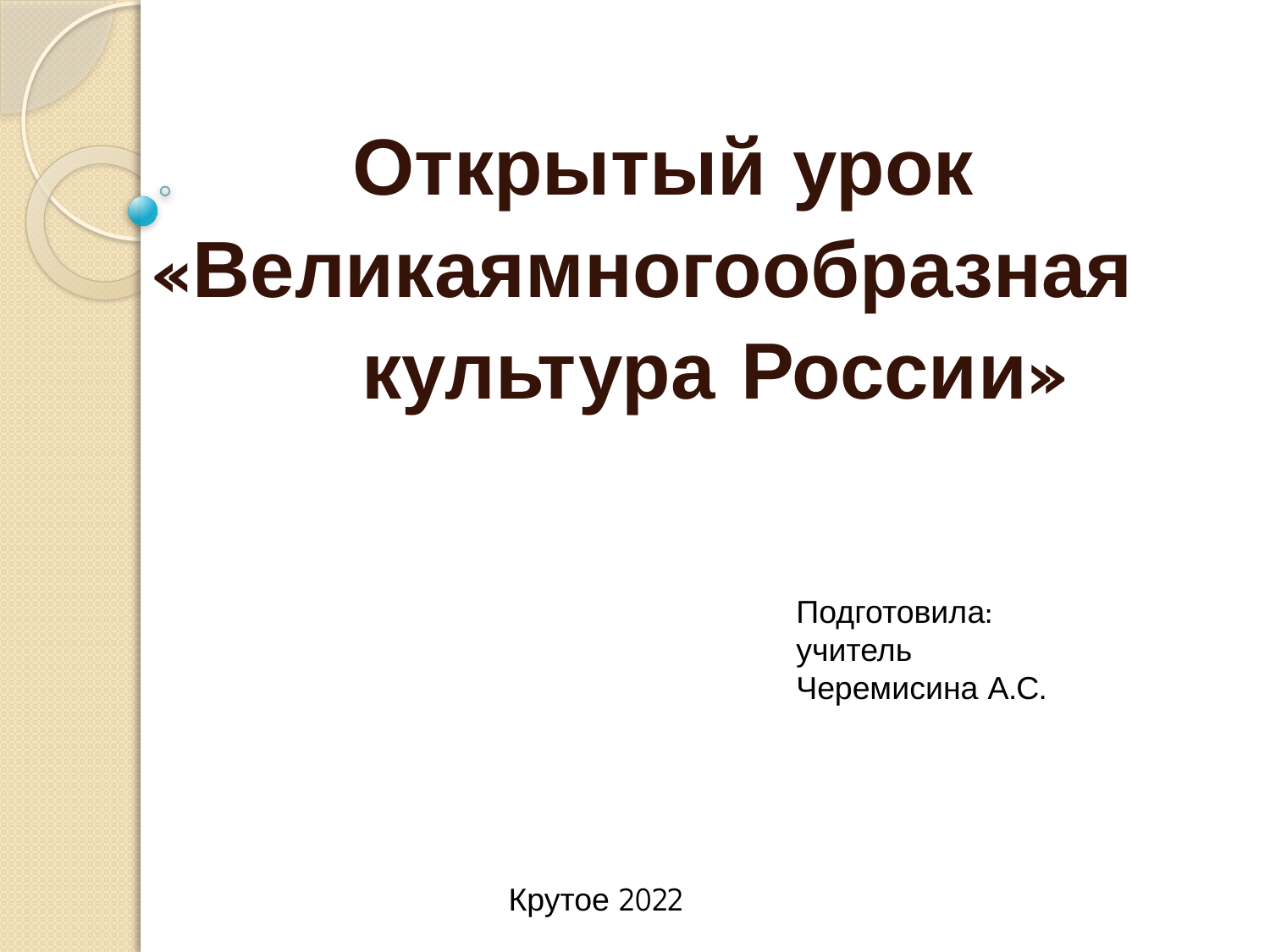

Открытый урок
   «Великаямногообразная
           культура России»

#
Подготовила:
учитель
Черемисина А.С.
Крутое 2022